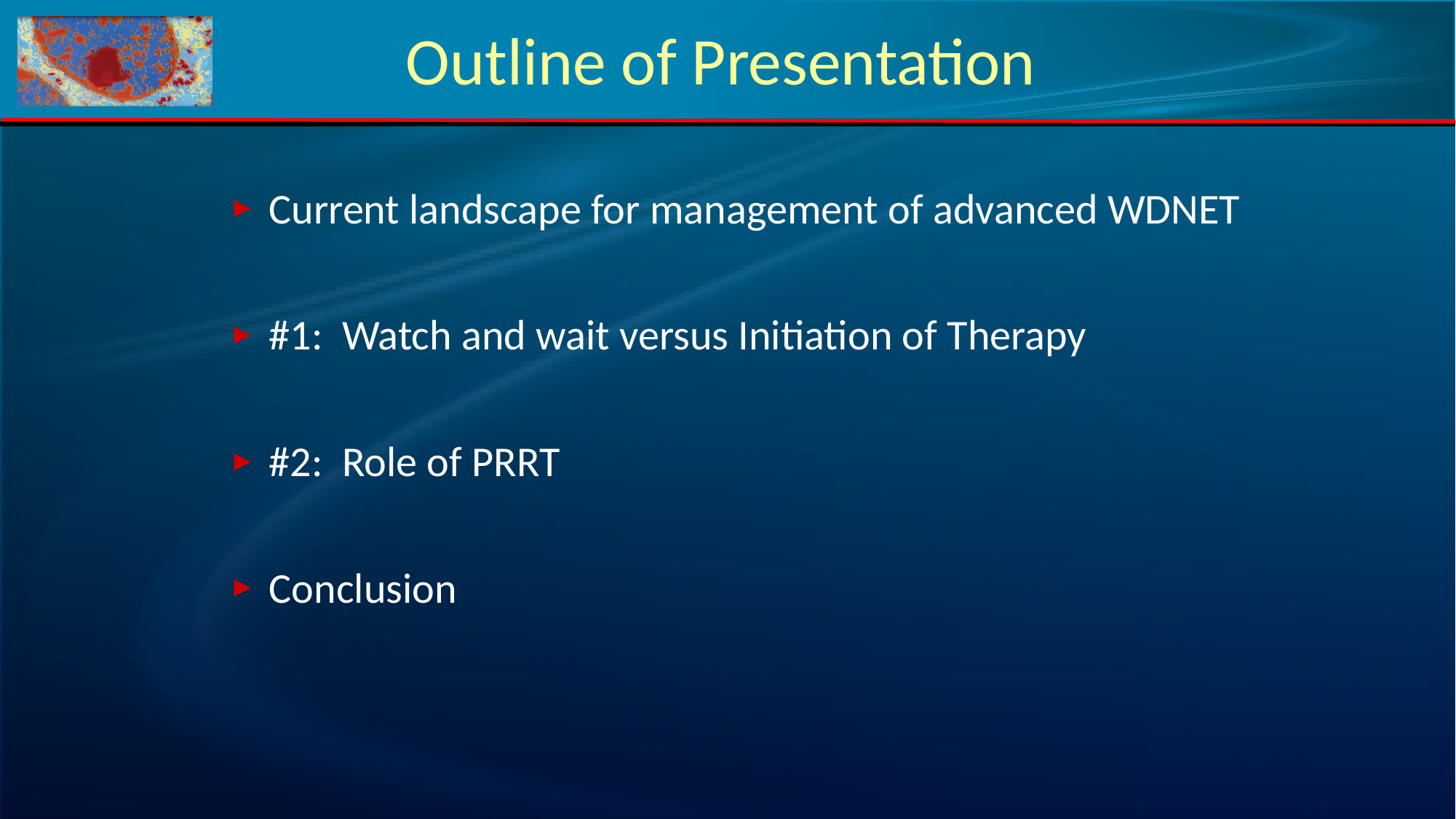

Outline of Presentation
Current landscape for management of advanced WDNET

#1:  Watch and wait versus Initiation of Therapy

#2:  Role of PRRT

Conclusion